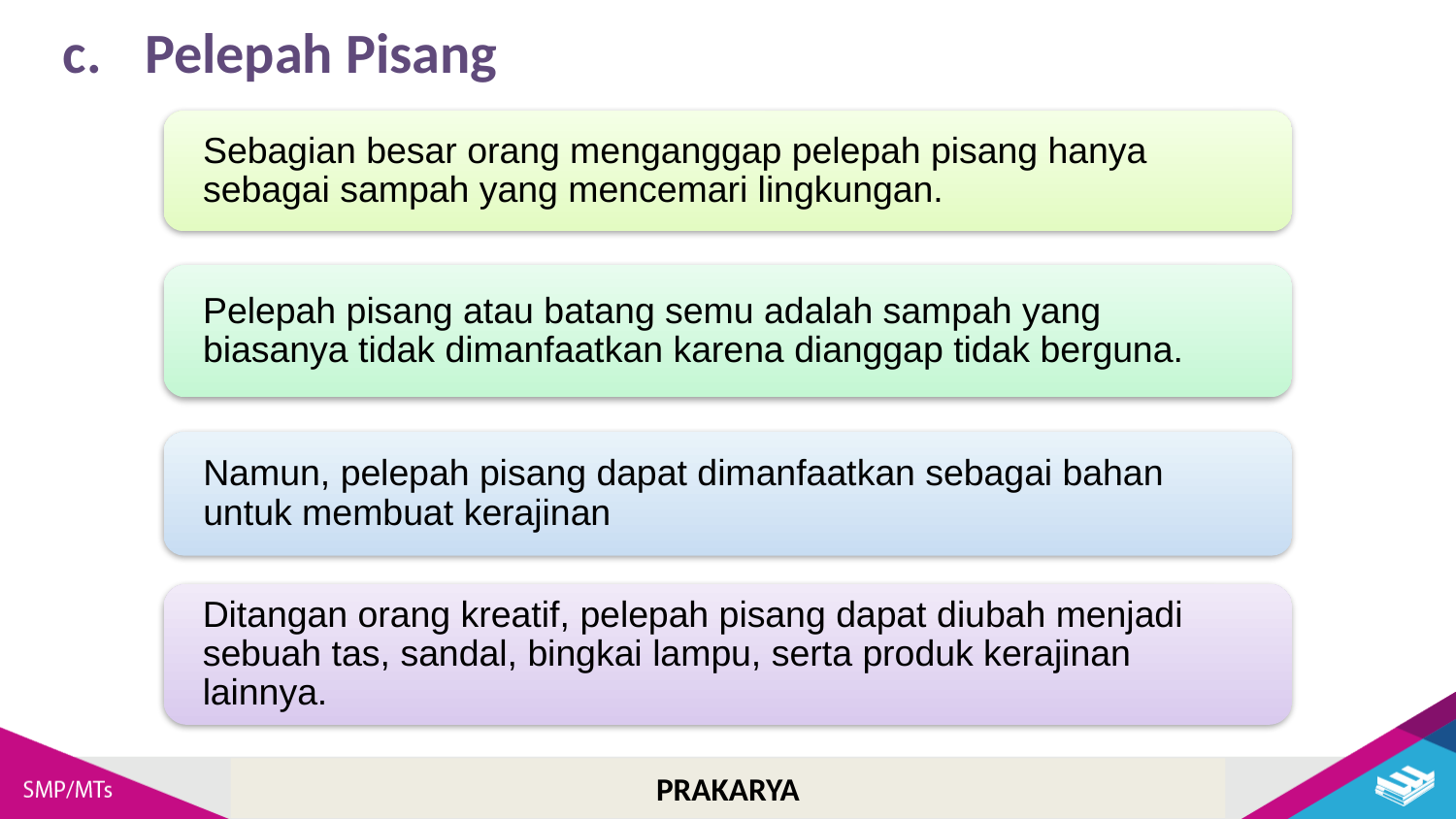

Pelepah Pisang

Sebagian besar orang menganggap pelepah pisang hanya sebagai sampah yang mencemari lingkungan.

Pelepah pisang atau batang semu adalah sampah yang biasanya tidak dimanfaatkan karena dianggap tidak berguna.

Namun, pelepah pisang dapat dimanfaatkan sebagai bahan untuk membuat kerajinan

Ditangan orang kreatif, pelepah pisang dapat diubah menjadi sebuah tas, sandal, bingkai lampu, serta produk kerajinan lainnya.